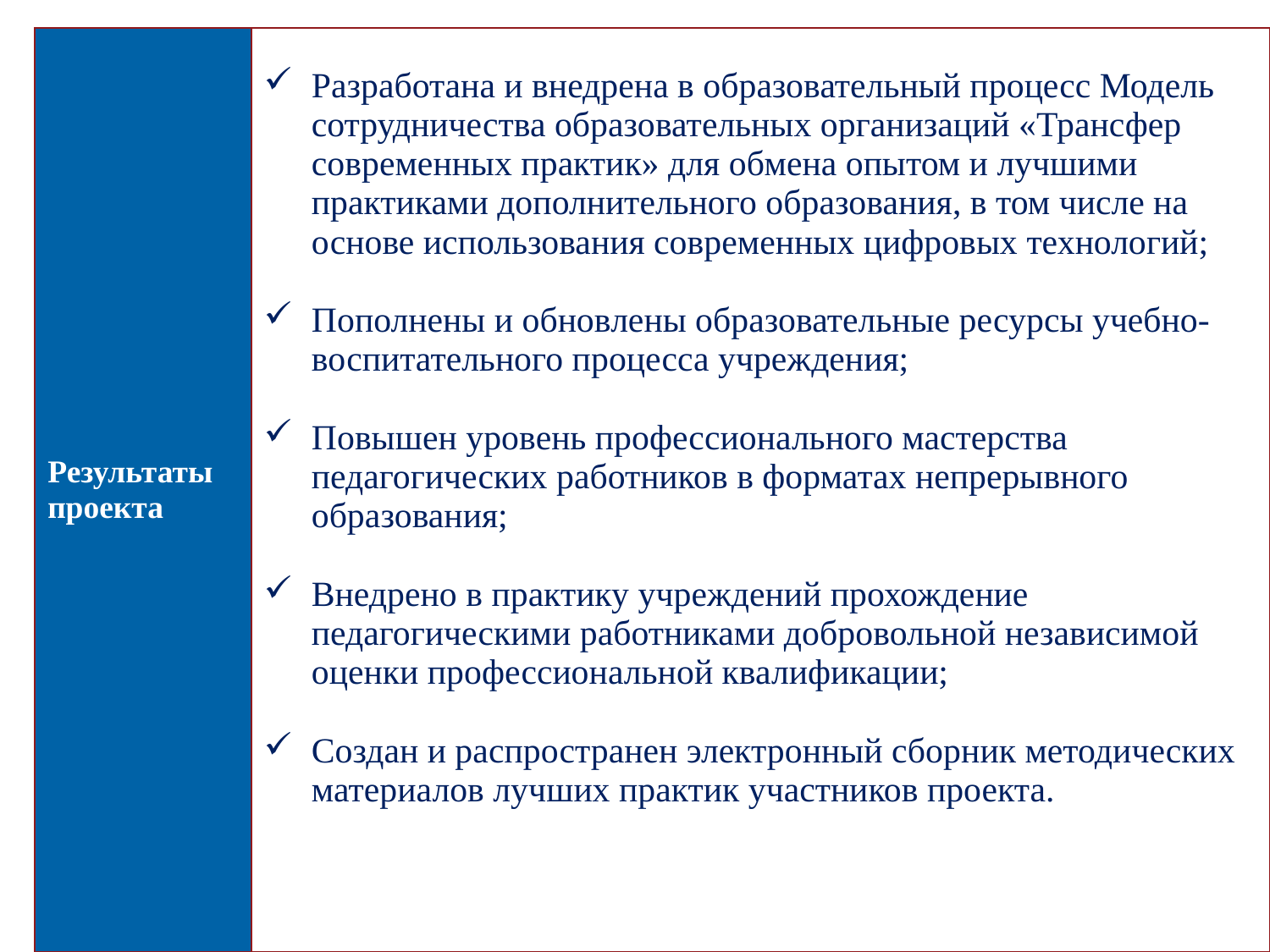

| Результаты проекта | Разработана и внедрена в образовательный процесс Модель сотрудничества образовательных организаций «Трансфер современных практик» для обмена опытом и лучшими практиками дополнительного образования, в том числе на основе использования современных цифровых технологий; Пополнены и обновлены образовательные ресурсы учебно-воспитательного процесса учреждения; Повышен уровень профессионального мастерства педагогических работников в форматах непрерывного образования; Внедрено в практику учреждений прохождение педагогическими работниками добровольной независимой оценки профессиональной квалификации; Создан и распространен электронный сборник методических материалов лучших практик участников проекта. |
| --- | --- |
9